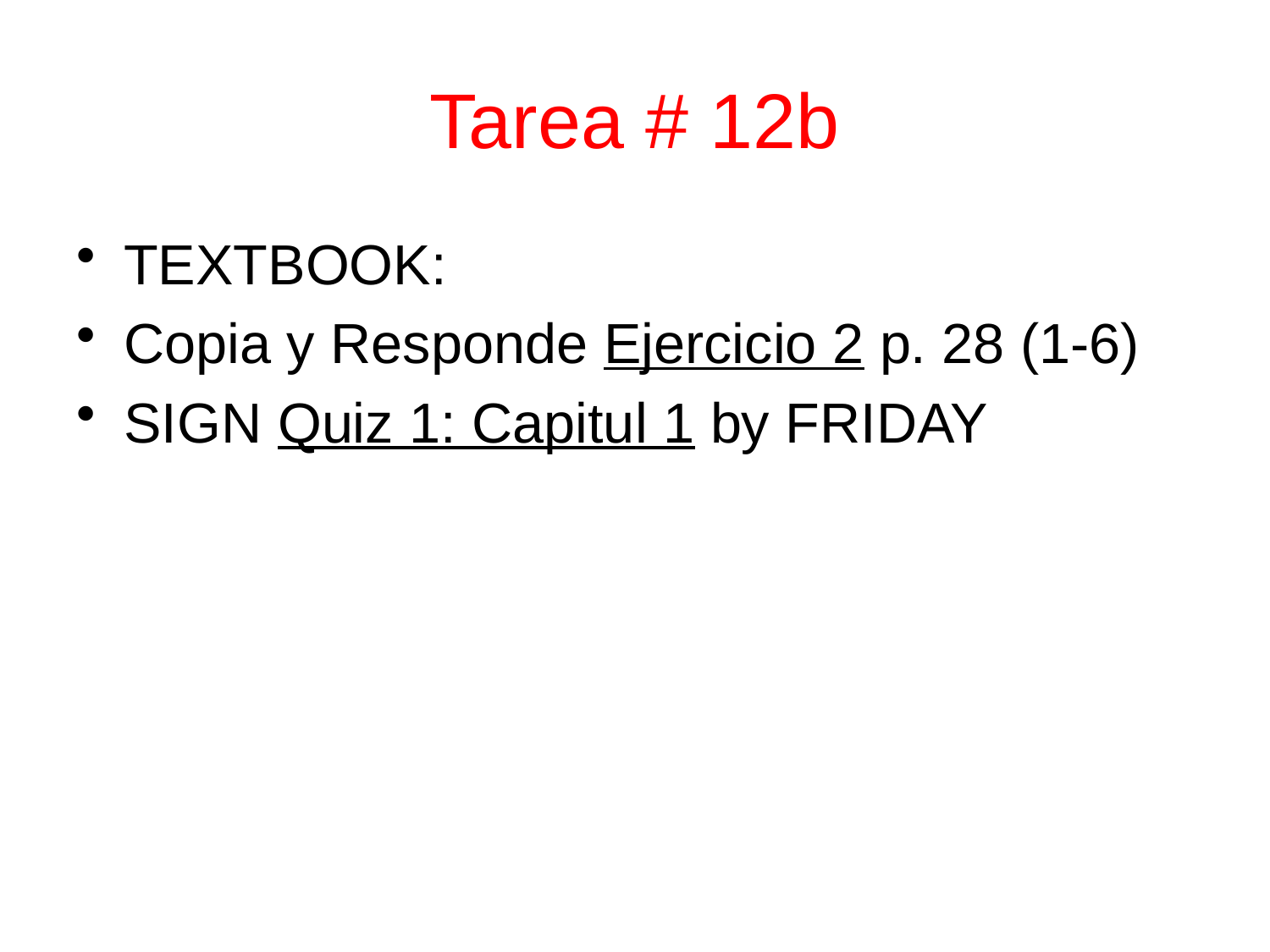

# Tarea # 12b
TEXTBOOK:
Copia y Responde Ejercicio 2 p. 28 (1-6)
SIGN Quiz 1: Capitul 1 by FRIDAY